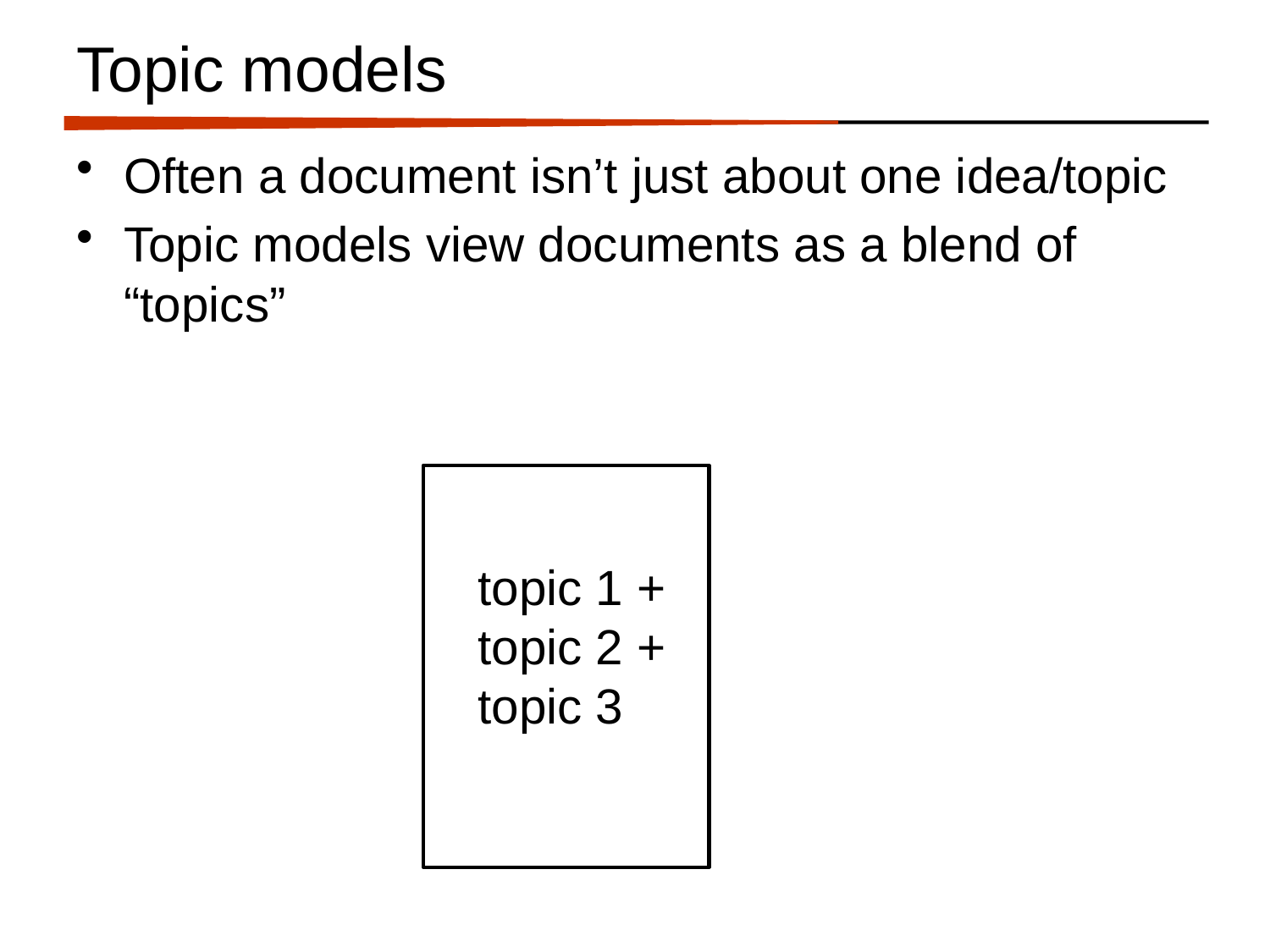

# Topic models
Often a document isn’t just about one idea/topic
Topic models view documents as a blend of “topics”

topic 1 +
topic 2 +
topic 3